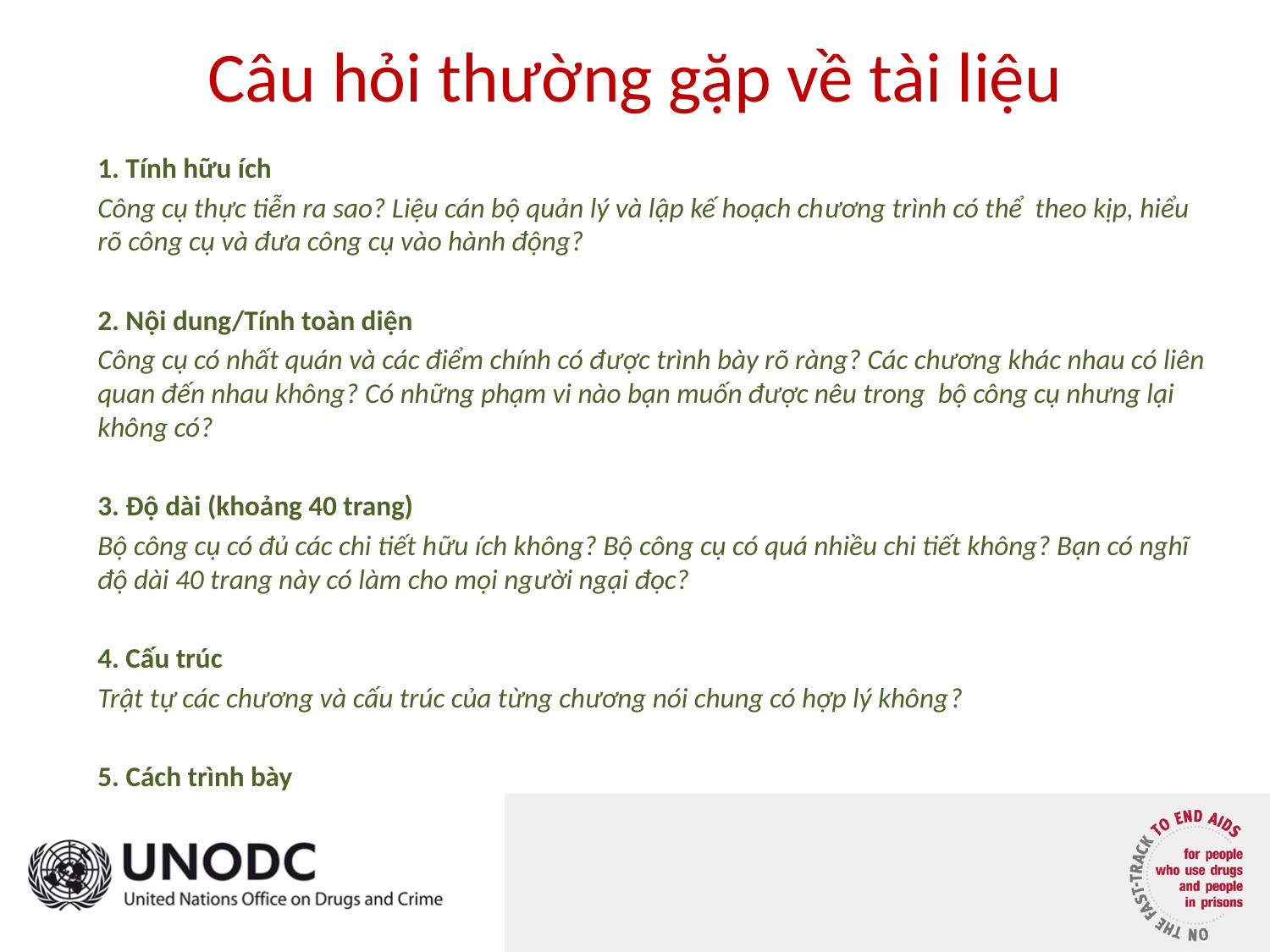

# Câu hỏi thường gặp về tài liệu
1. Tính hữu ích
Công cụ thực tiễn ra sao? Liệu cán bộ quản lý và lập kế hoạch chương trình có thể  theo kịp, hiểu rõ công cụ và đưa công cụ vào hành động?

2. Nội dung/Tính toàn diện
Công cụ có nhất quán và các điểm chính có được trình bày rõ ràng? Các chương khác nhau có liên quan đến nhau không? Có những phạm vi nào bạn muốn được nêu trong  bộ công cụ nhưng lại không có?

3. Độ dài (khoảng 40 trang)
Bộ công cụ có đủ các chi tiết hữu ích không? Bộ công cụ có quá nhiều chi tiết không? Bạn có nghĩ độ dài 40 trang này có làm cho mọi người ngại đọc?

4. Cấu trúc
Trật tự các chương và cấu trúc của từng chương nói chung có hợp lý không?

5. Cách trình bày